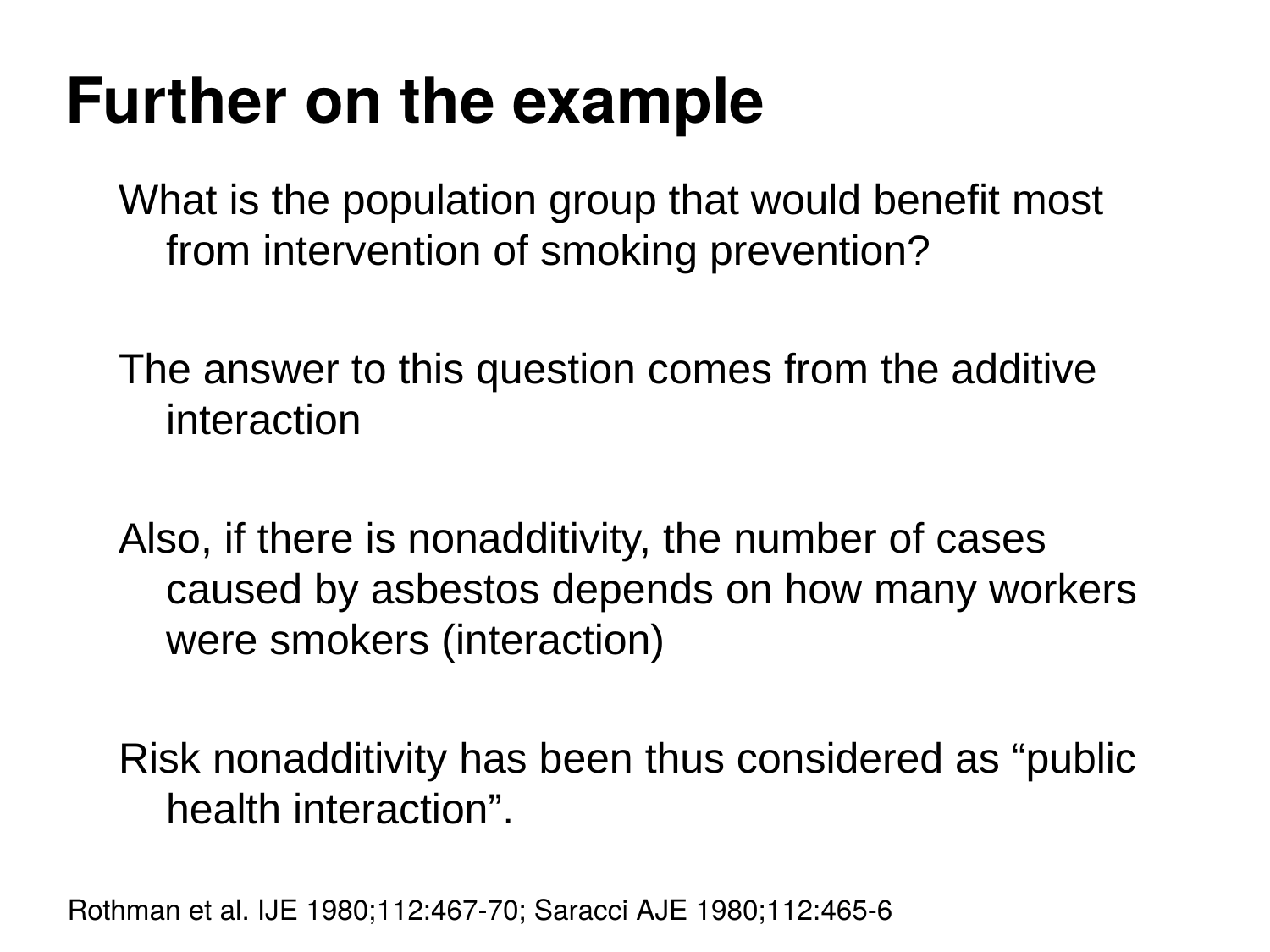

# Further on the example
What is the population group that would benefit most from intervention of smoking prevention?

The answer to this question comes from the additive interaction

Also, if there is nonadditivity, the number of cases caused by asbestos depends on how many workers were smokers (interaction)

Risk nonadditivity has been thus considered as “public health interaction”.

Rothman et al. IJE 1980;112:467-70; Saracci AJE 1980;112:465-6